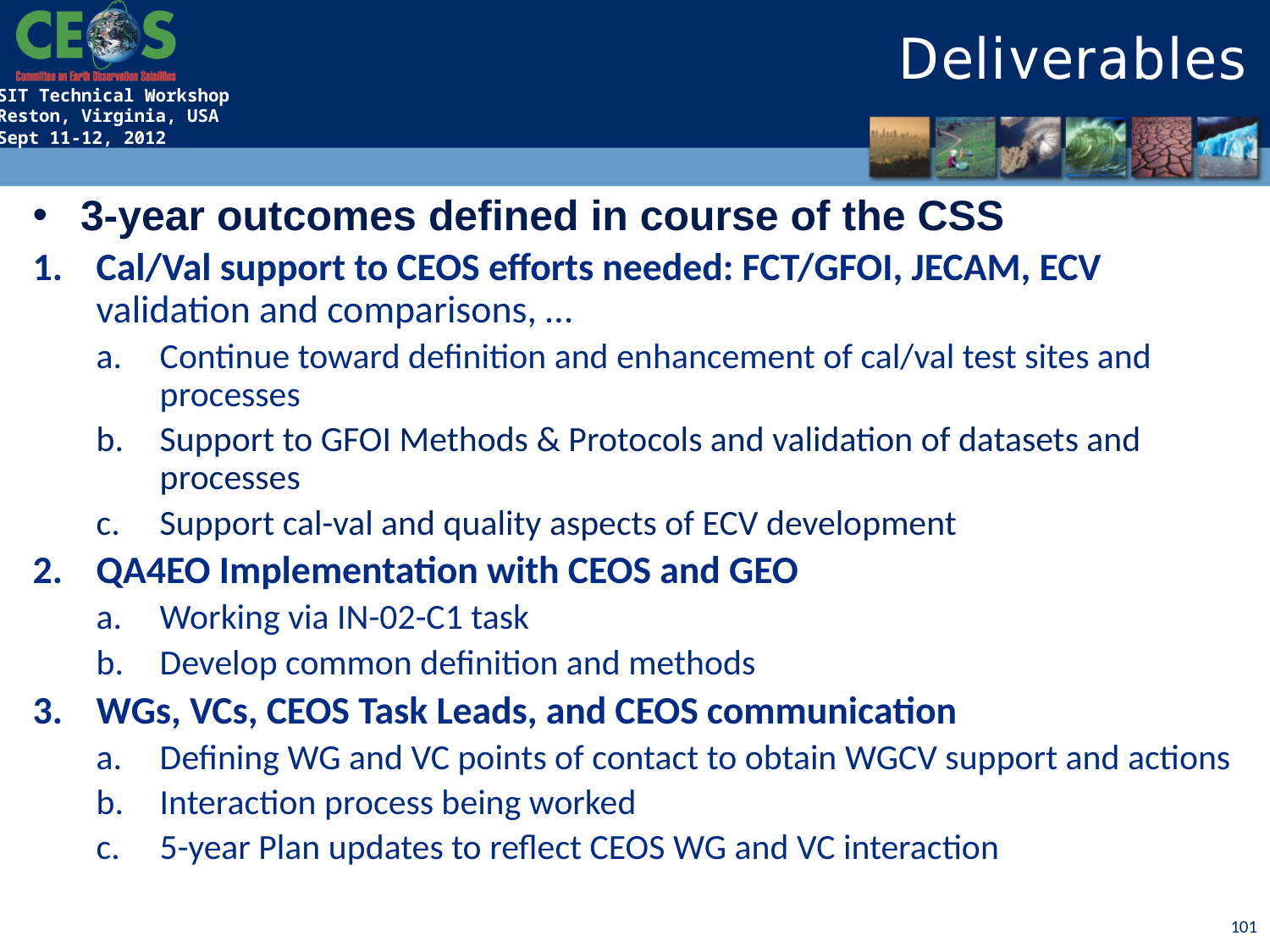

Deliverables
3-year outcomes defined in course of the CSS
Cal/Val support to CEOS efforts needed: FCT/GFOI, JECAM, ECV validation and comparisons, …
Continue toward definition and enhancement of cal/val test sites and processes
Support to GFOI Methods & Protocols and validation of datasets and processes
Support cal-val and quality aspects of ECV development
QA4EO Implementation with CEOS and GEO
Working via IN-02-C1 task
Develop common definition and methods
WGs, VCs, CEOS Task Leads, and CEOS communication
Defining WG and VC points of contact to obtain WGCV support and actions
Interaction process being worked
5-year Plan updates to reflect CEOS WG and VC interaction
101